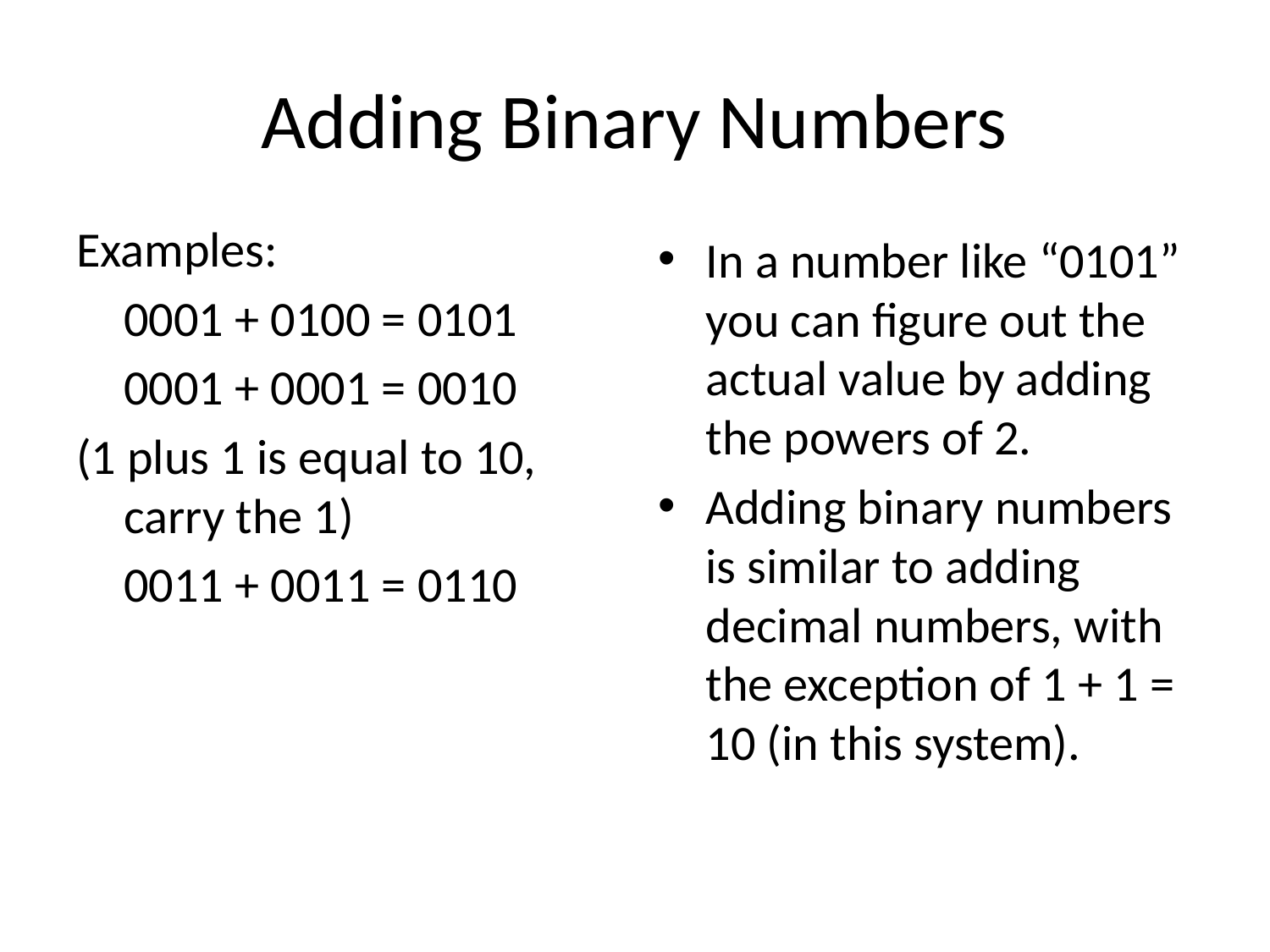

# Adding Binary Numbers
Examples:
	0001 + 0100 = 0101
	0001 + 0001 = 0010
(1 plus 1 is equal to 10, carry the 1)
	0011 + 0011 = 0110

In a number like “0101” you can figure out the actual value by adding the powers of 2.
Adding binary numbers is similar to adding decimal numbers, with the exception of 1 + 1 = 10 (in this system).